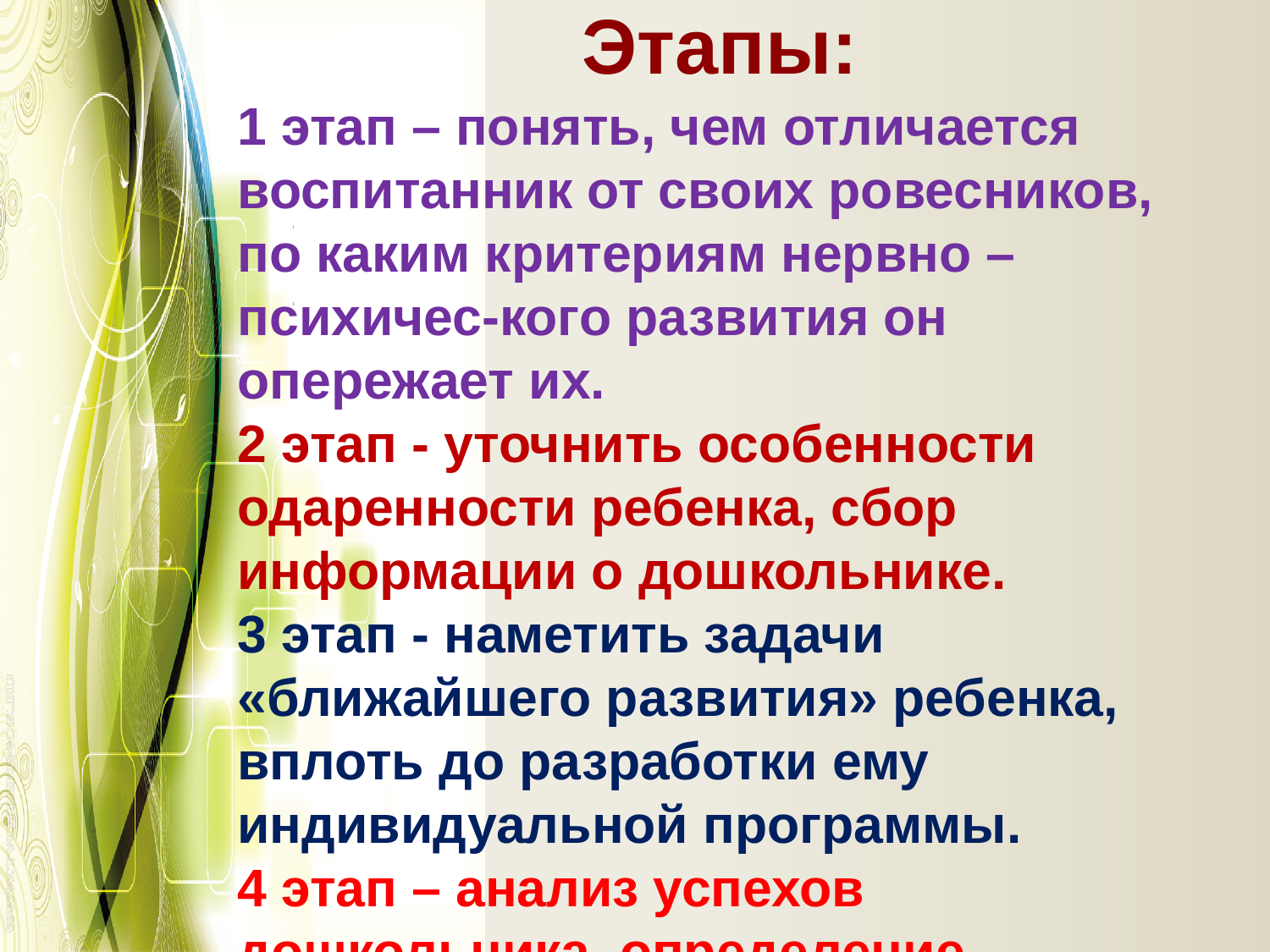

Этапы:
# 1 этап – понять, чем отличается воспитанник от своих ровесников, по каким критериям нервно –психичес-кого развития он опережает их. 2 этап - уточнить особенности одаренности ребенка, сбор информации о дошкольнике. 3 этап - наметить задачи «ближайшего развития» ребенка, вплоть до разработки ему индивидуальной программы. 4 этап – анализ успехов дошкольника, определение содержания работы.